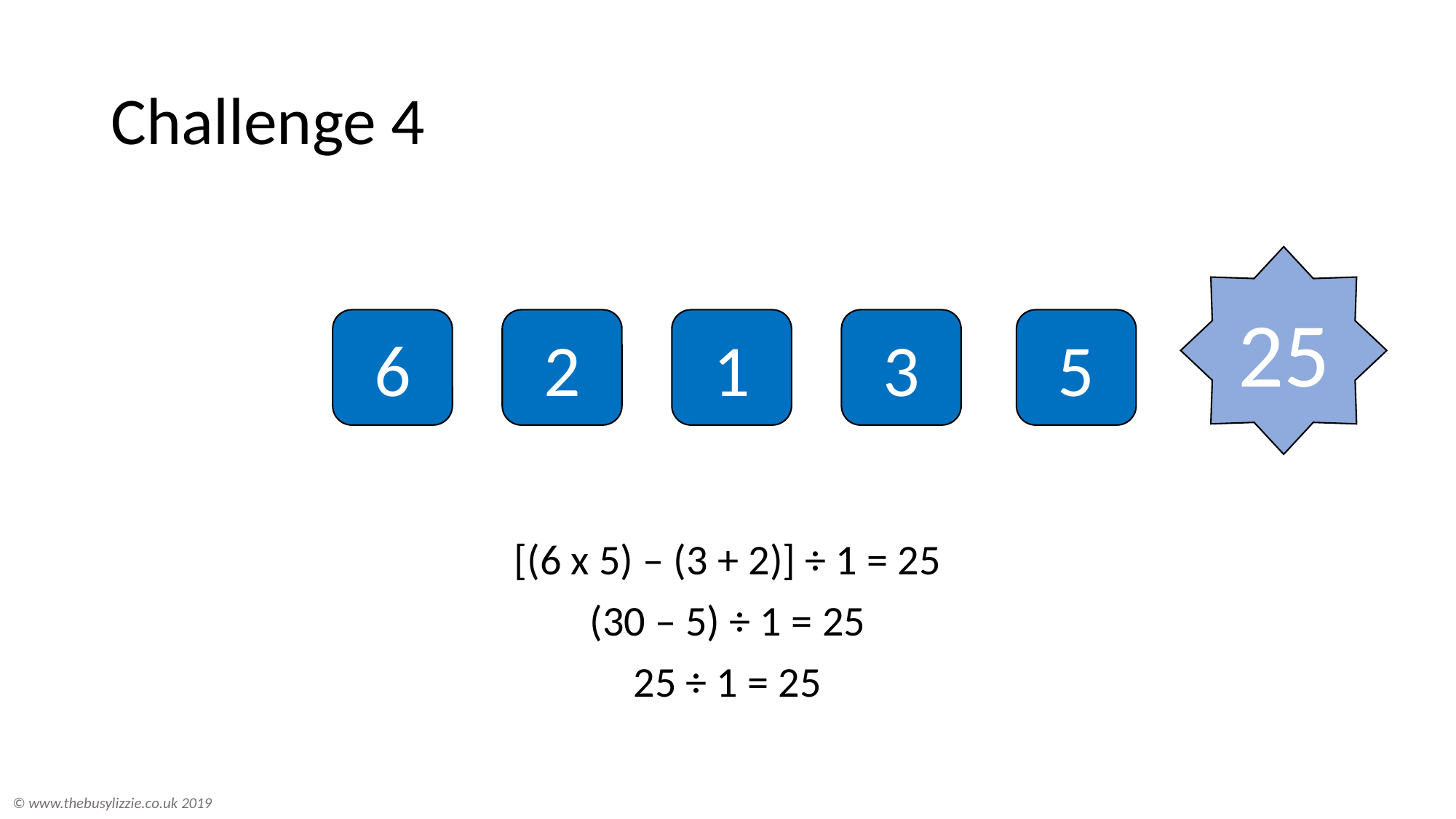

# Challenge 4
25
3
5
6
2
1
[(6 x 5) – (3 + 2)] ÷ 1 = 25
(30 – 5) ÷ 1 = 25
25 ÷ 1 = 25
© www.thebusylizzie.co.uk 2019